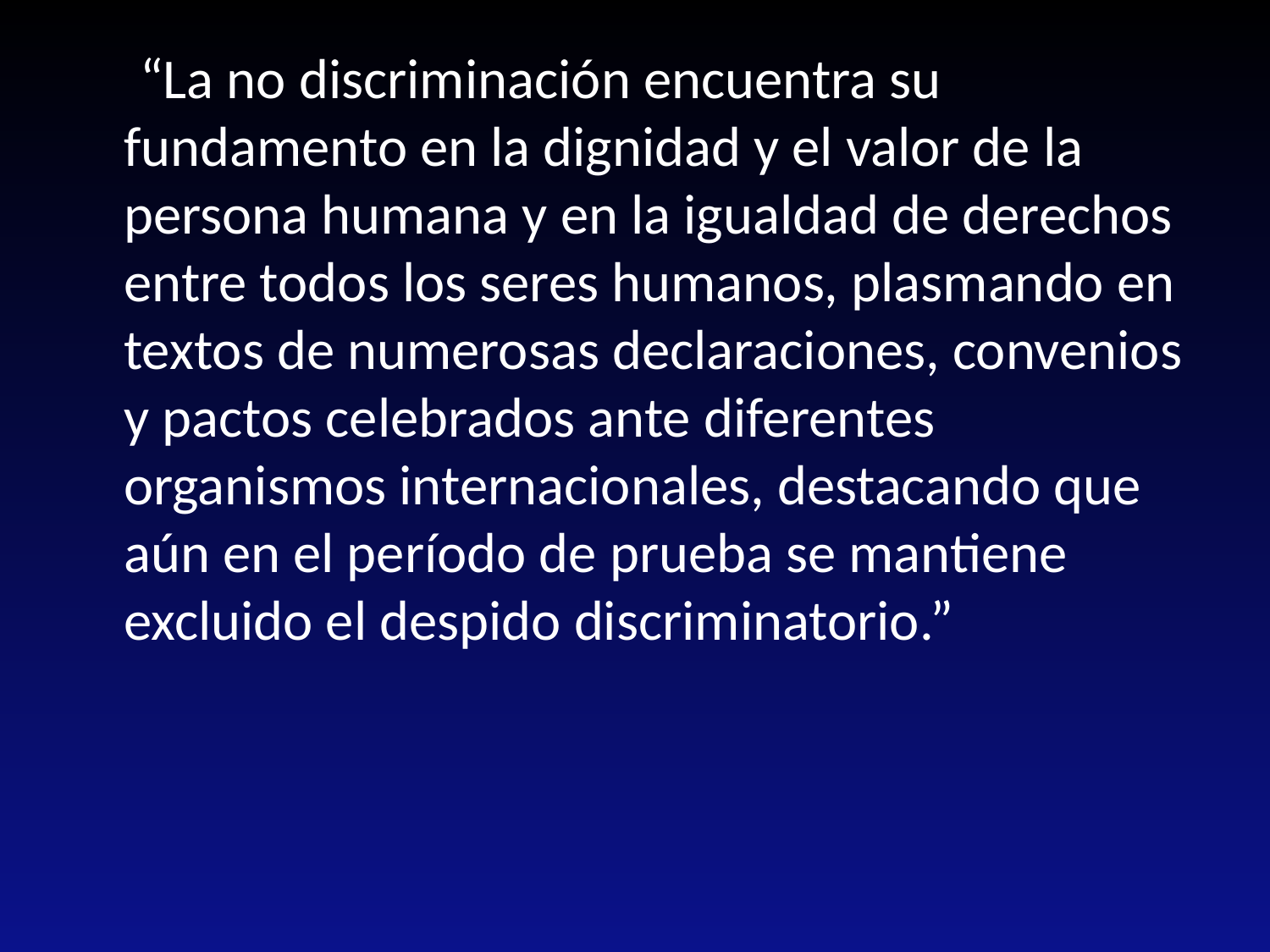

“La no discriminación encuentra su fundamento en la dignidad y el valor de la persona humana y en la igualdad de derechos entre todos los seres humanos, plasmando en textos de numerosas declaraciones, convenios y pactos celebrados ante diferentes organismos internacionales, destacando que aún en el período de prueba se mantiene excluido el despido discriminatorio.”